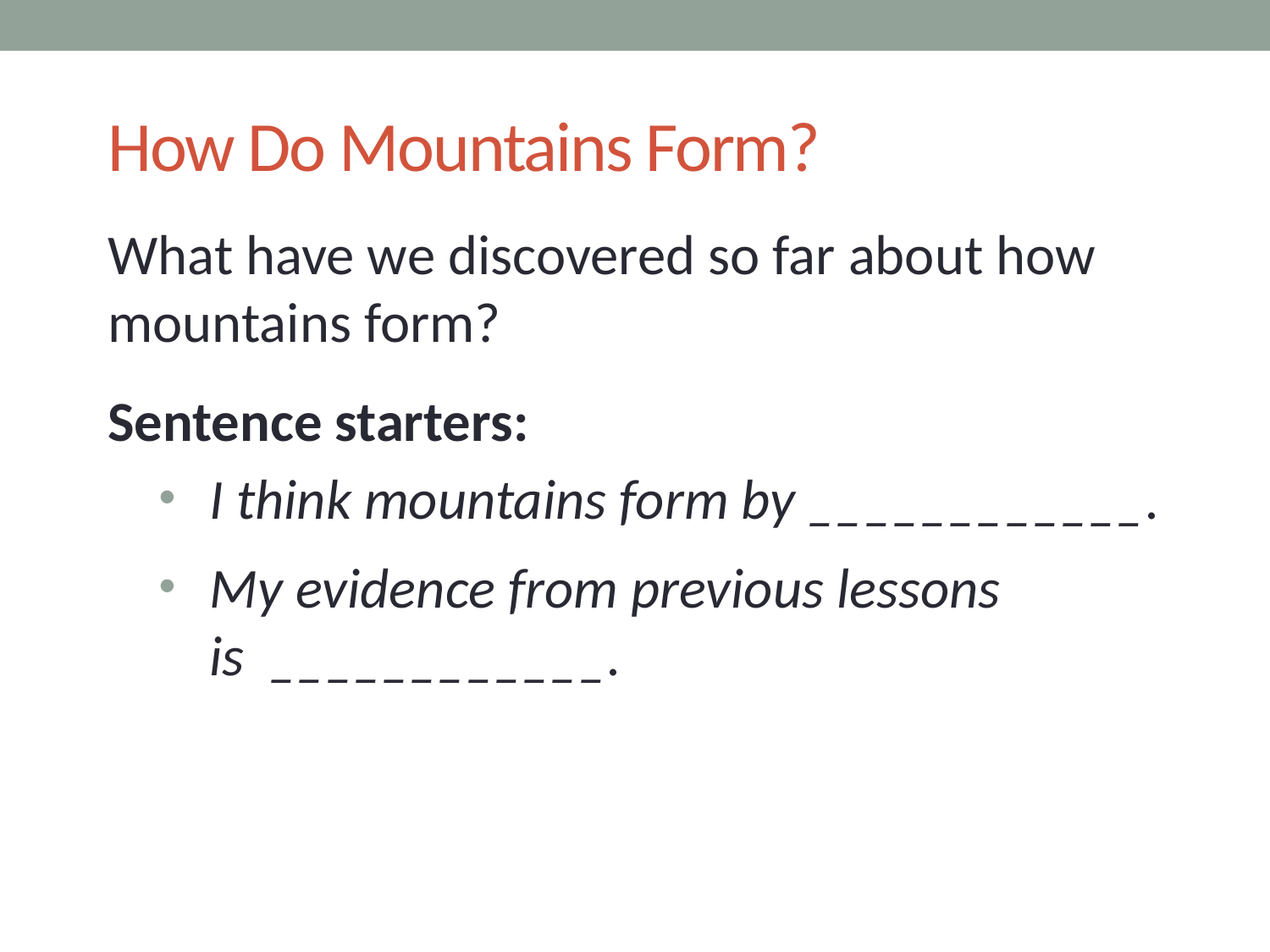

# How Do Mountains Form?
What have we discovered so far about how mountains form?
Sentence starters:
I think mountains form by ____________.
My evidence from previous lessons
is  ____________.